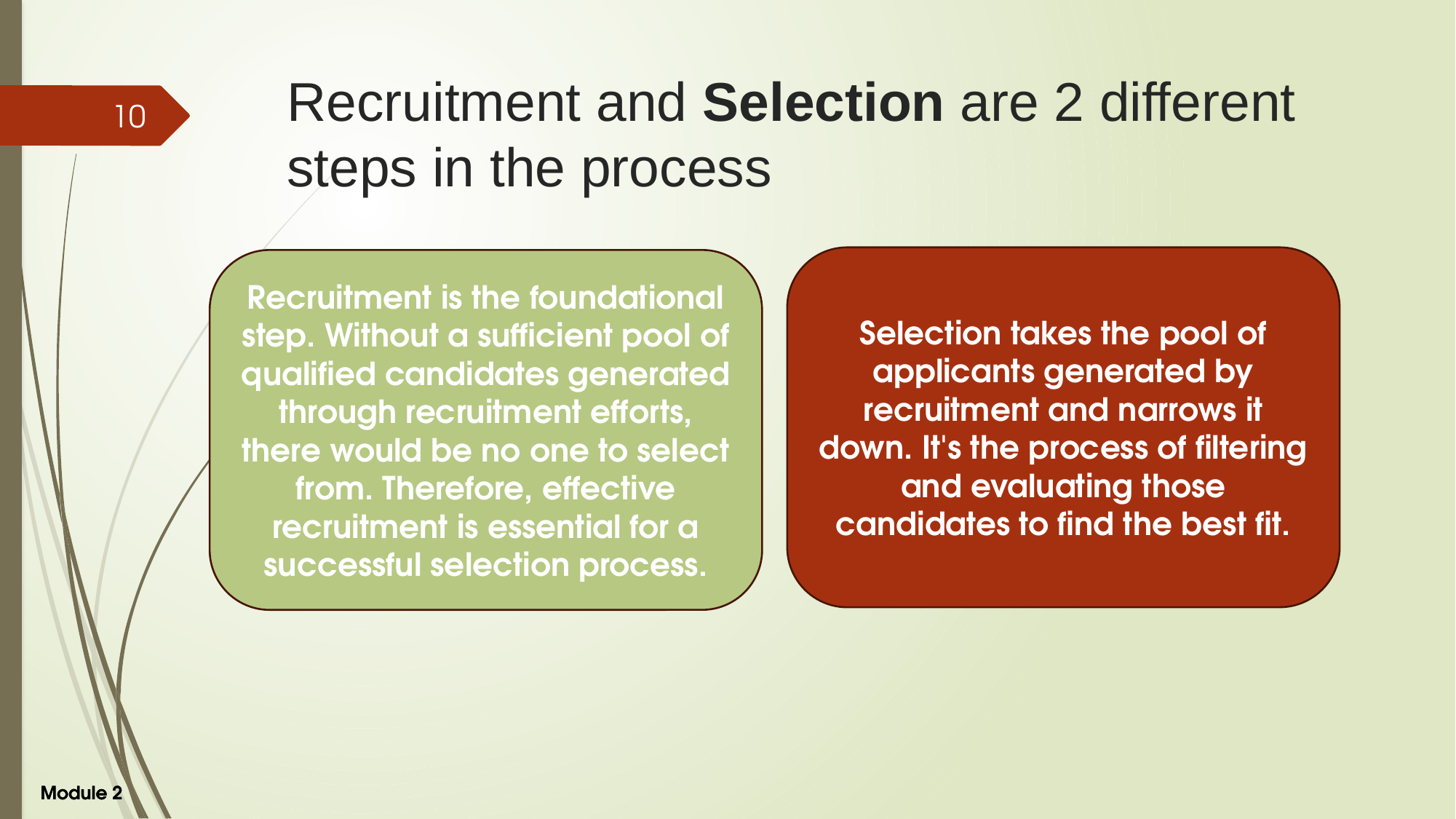

# Recruitment and Selection are 2 different steps in the process
10
Selection takes the pool of applicants generated by recruitment and narrows it down. It's the process of filtering and evaluating those candidates to find the best fit.
Recruitment is the foundational step. Without a sufficient pool of qualified candidates generated through recruitment efforts, there would be no one to select from. Therefore, effective recruitment is essential for a successful selection process.